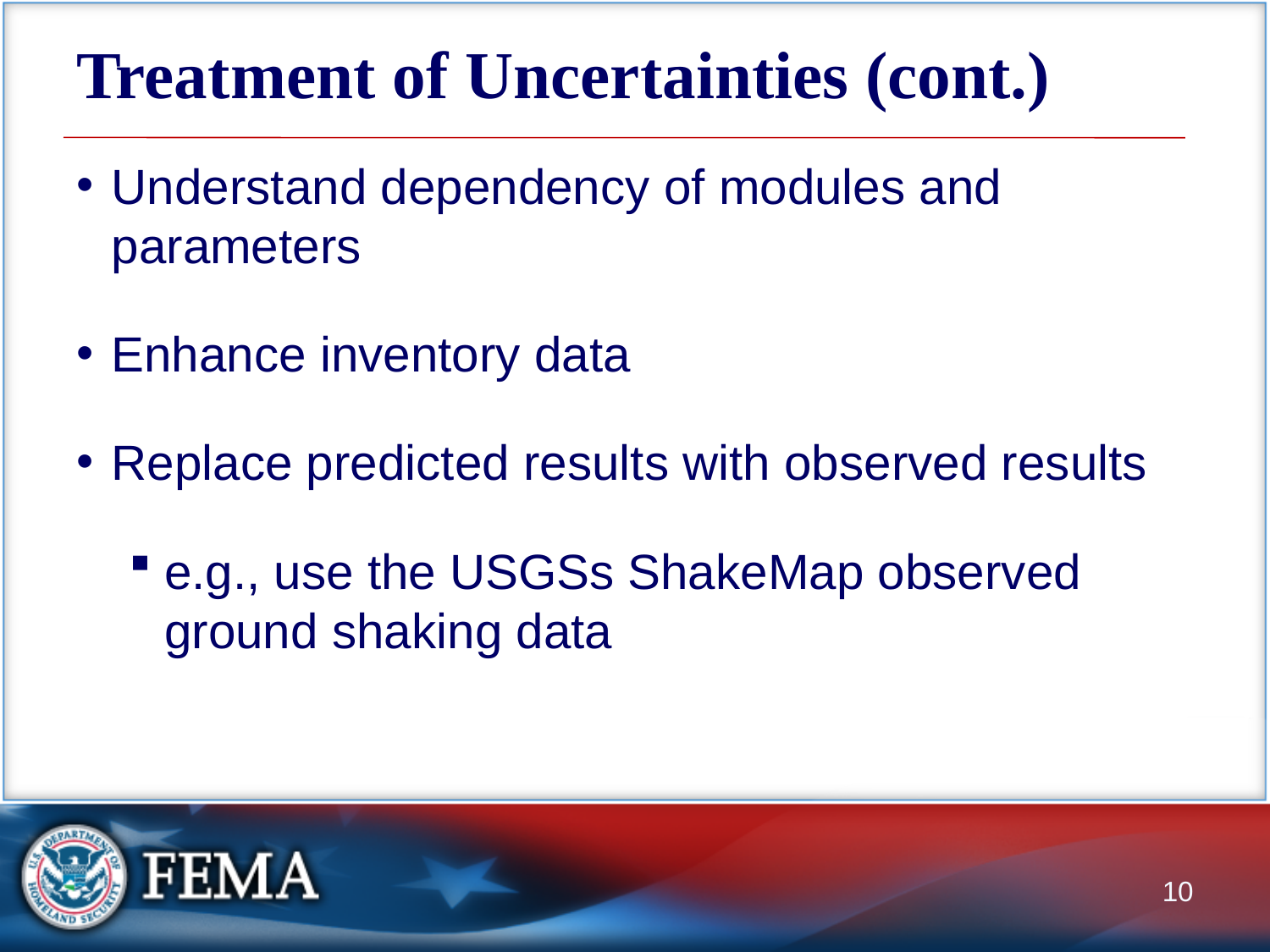

# Treatment of Uncertainties (cont.)
Understand dependency of modules and parameters
Enhance inventory data
Replace predicted results with observed results
e.g., use the USGSs ShakeMap observed ground shaking data
10